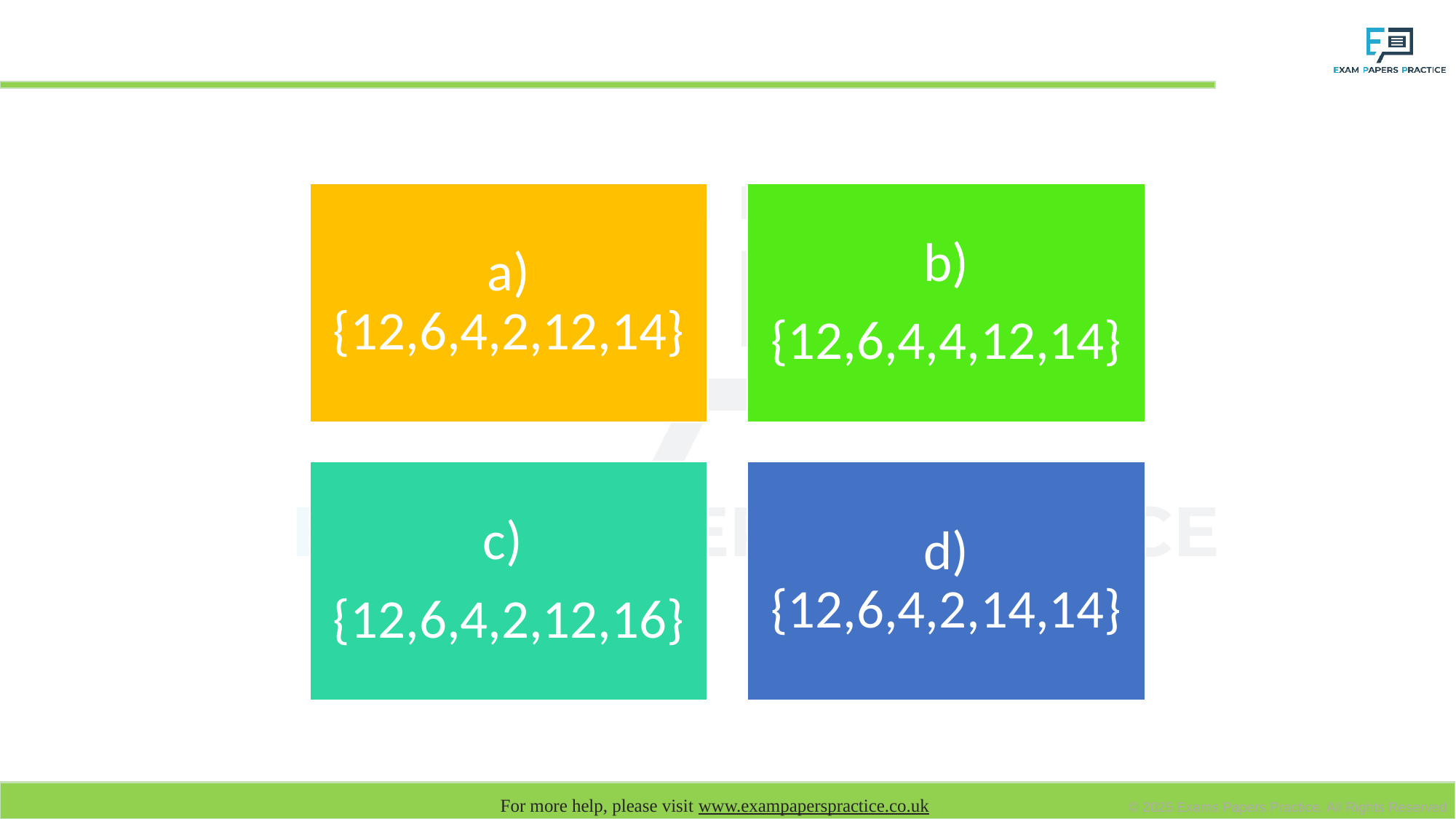

# What is 2a where a is the vector {6,3,2,1,6,7}?
a) {12,6,4,2,12,14}
b)
{12,6,4,4,12,14}
c)
{12,6,4,2,12,16}
d) {12,6,4,2,14,14}